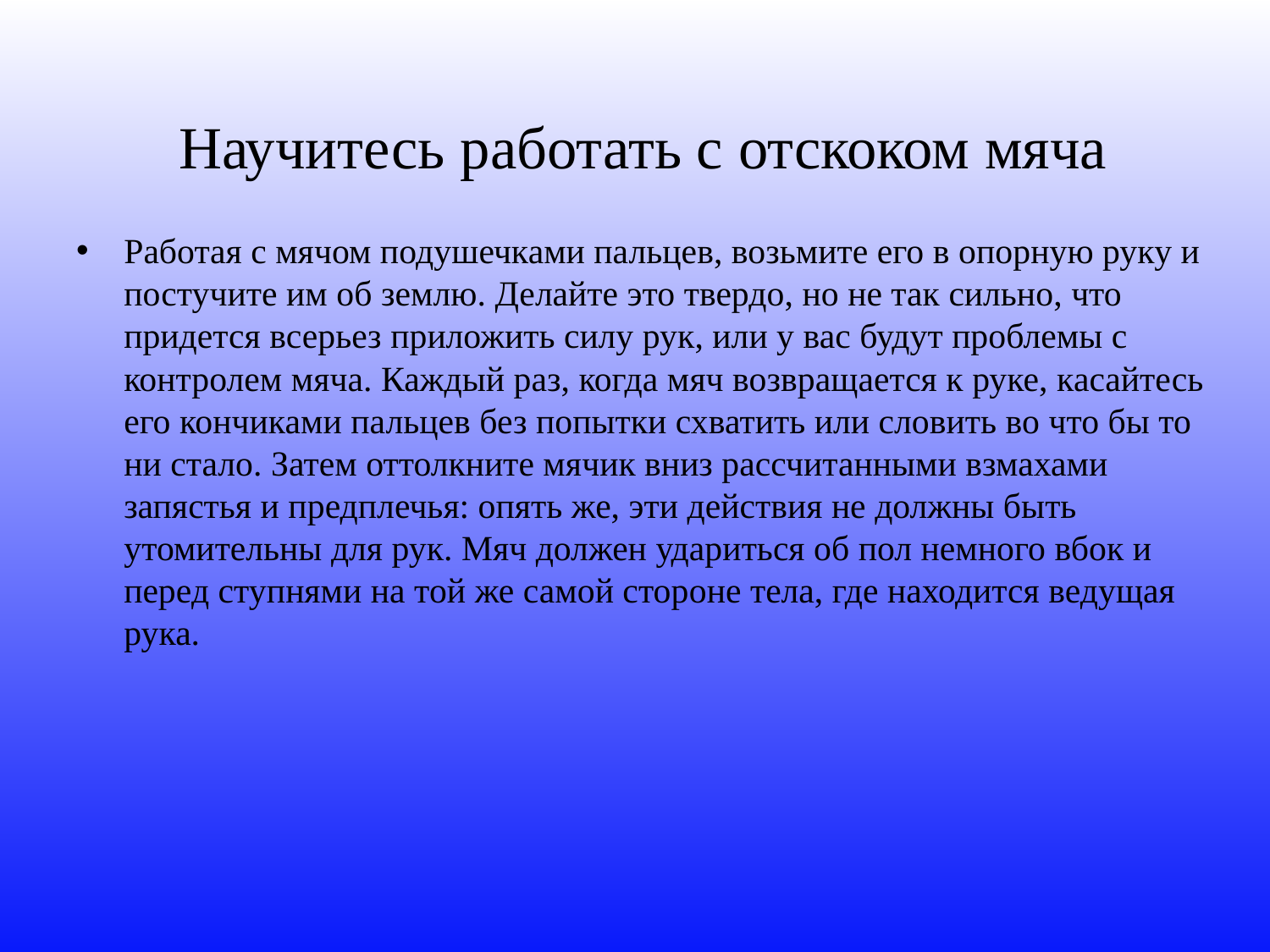

# Научитесь работать с отскоком мяча
Работая с мячом подушечками пальцев, возьмите его в опорную руку и постучите им об землю. Делайте это твердо, но не так сильно, что придется всерьез приложить силу рук, или у вас будут проблемы с контролем мяча. Каждый раз, когда мяч возвращается к руке, касайтесь его кончиками пальцев без попытки схватить или словить во что бы то ни стало. Затем оттолкните мячик вниз рассчитанными взмахами запястья и предплечья: опять же, эти действия не должны быть утомительны для рук. Мяч должен удариться об пол немного вбок и перед ступнями на той же самой стороне тела, где находится ведущая рука.